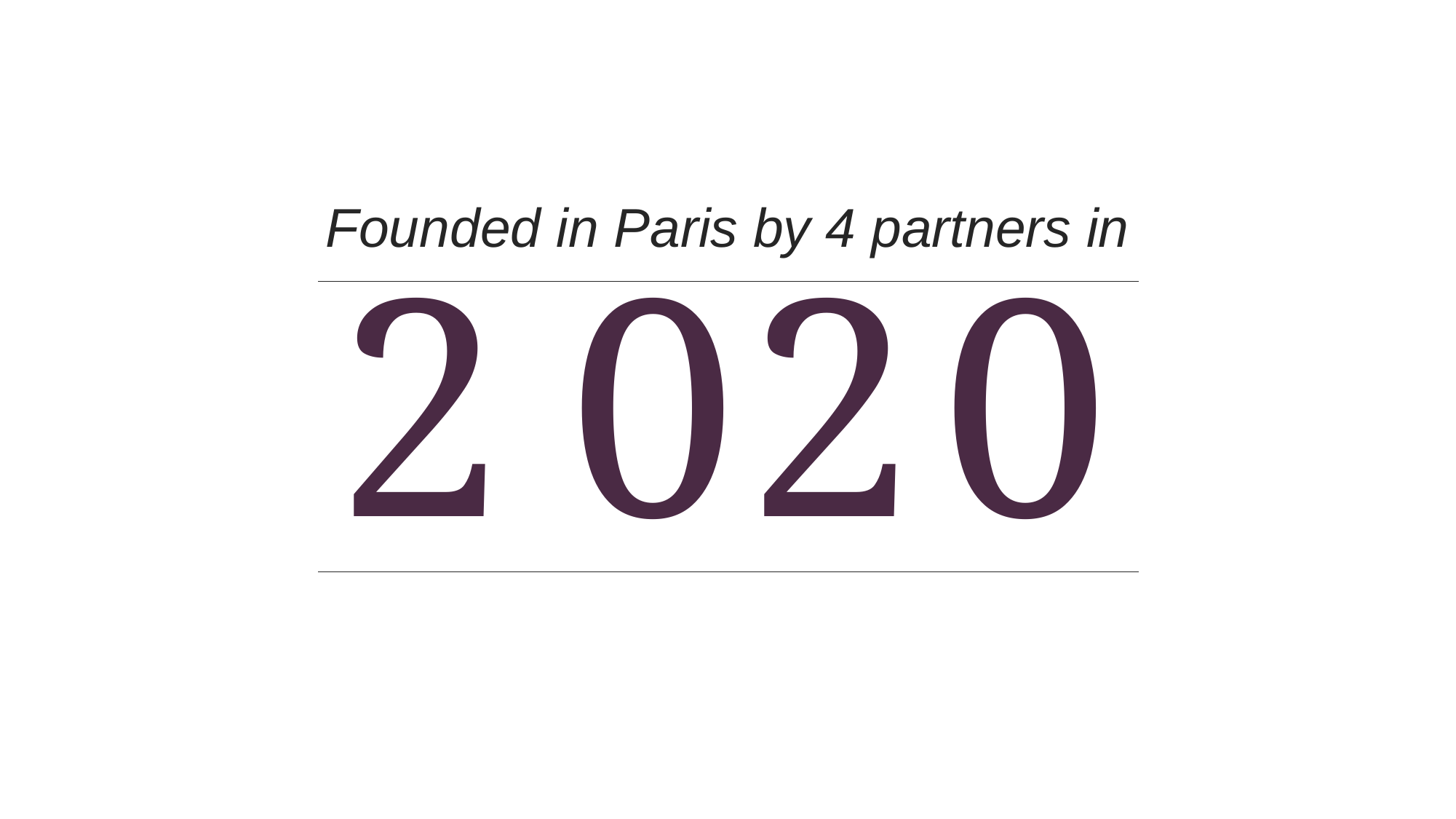

Founded in Paris by 4 partners in
2
0
2
0